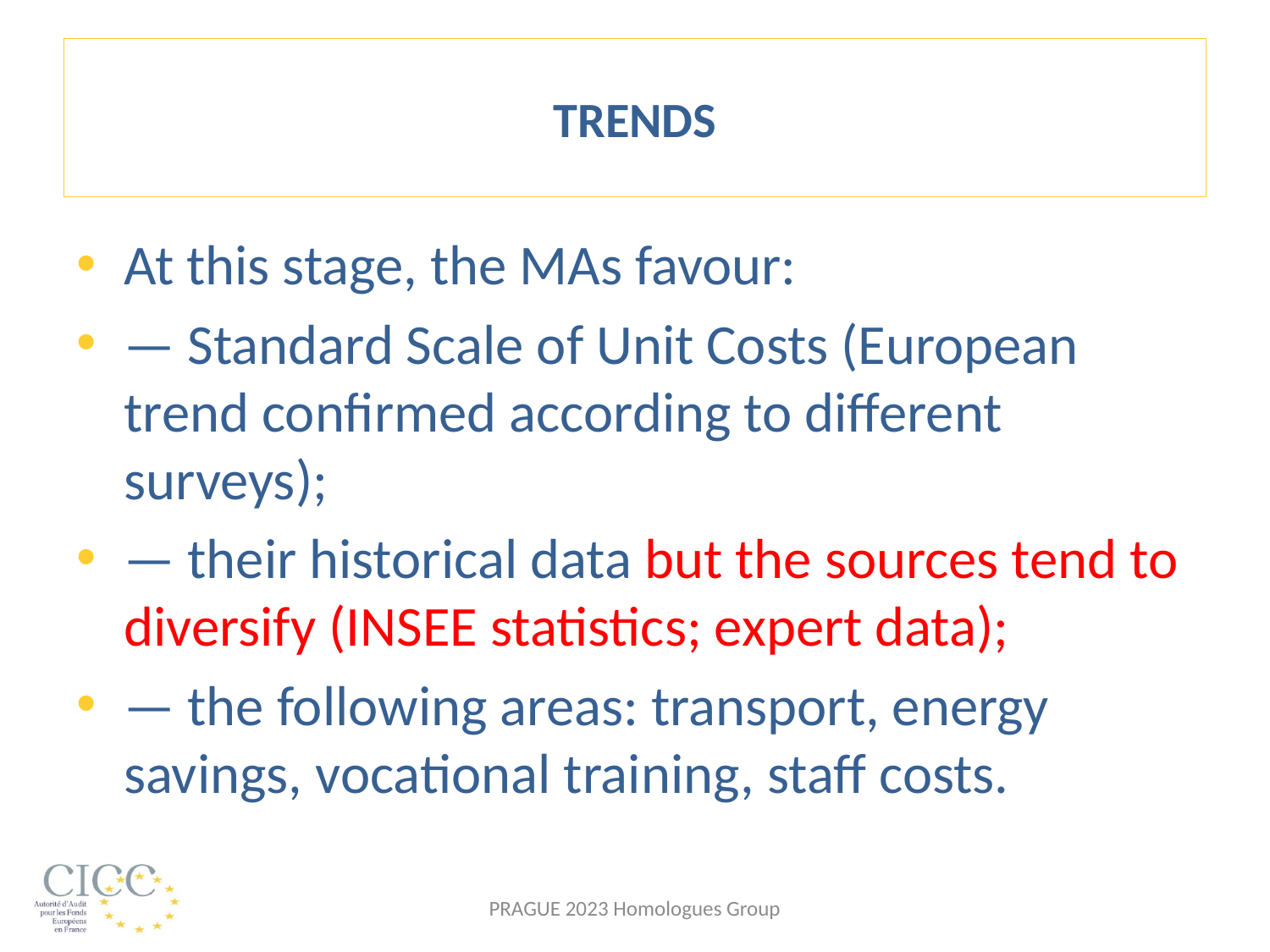

# TRENDS
At this stage, the MAs favour:
— Standard Scale of Unit Costs (European trend confirmed according to different surveys);
— their historical data but the sources tend to diversify (INSEE statistics; expert data);
— the following areas: transport, energy savings, vocational training, staff costs.

PRAGUE 2023 Homologues Group